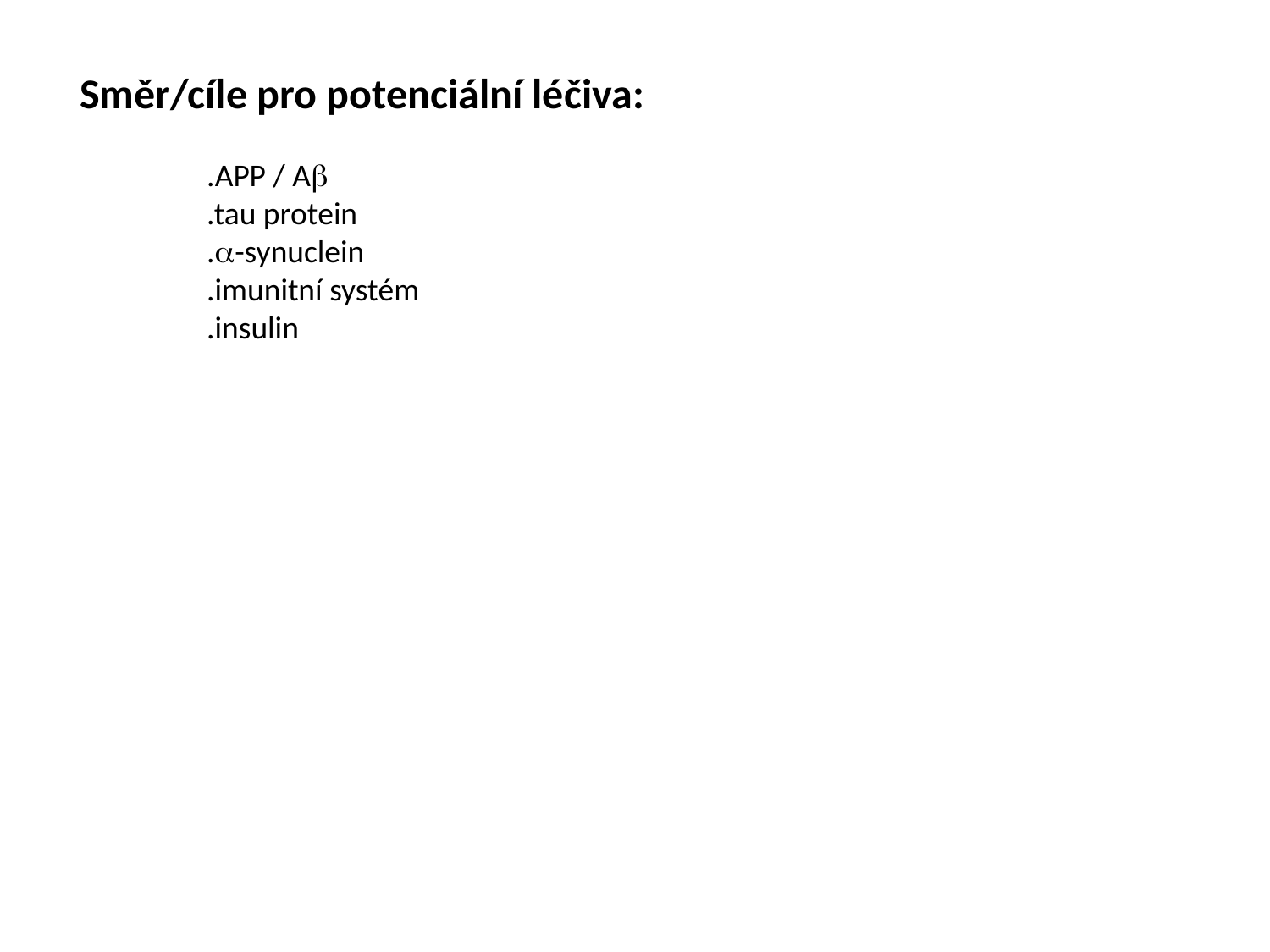

Směr/cíle pro potenciální léčiva:

	.APP / Aβ
	.tau protein
	.α-synuclein
	.imunitní systém
	.insulin